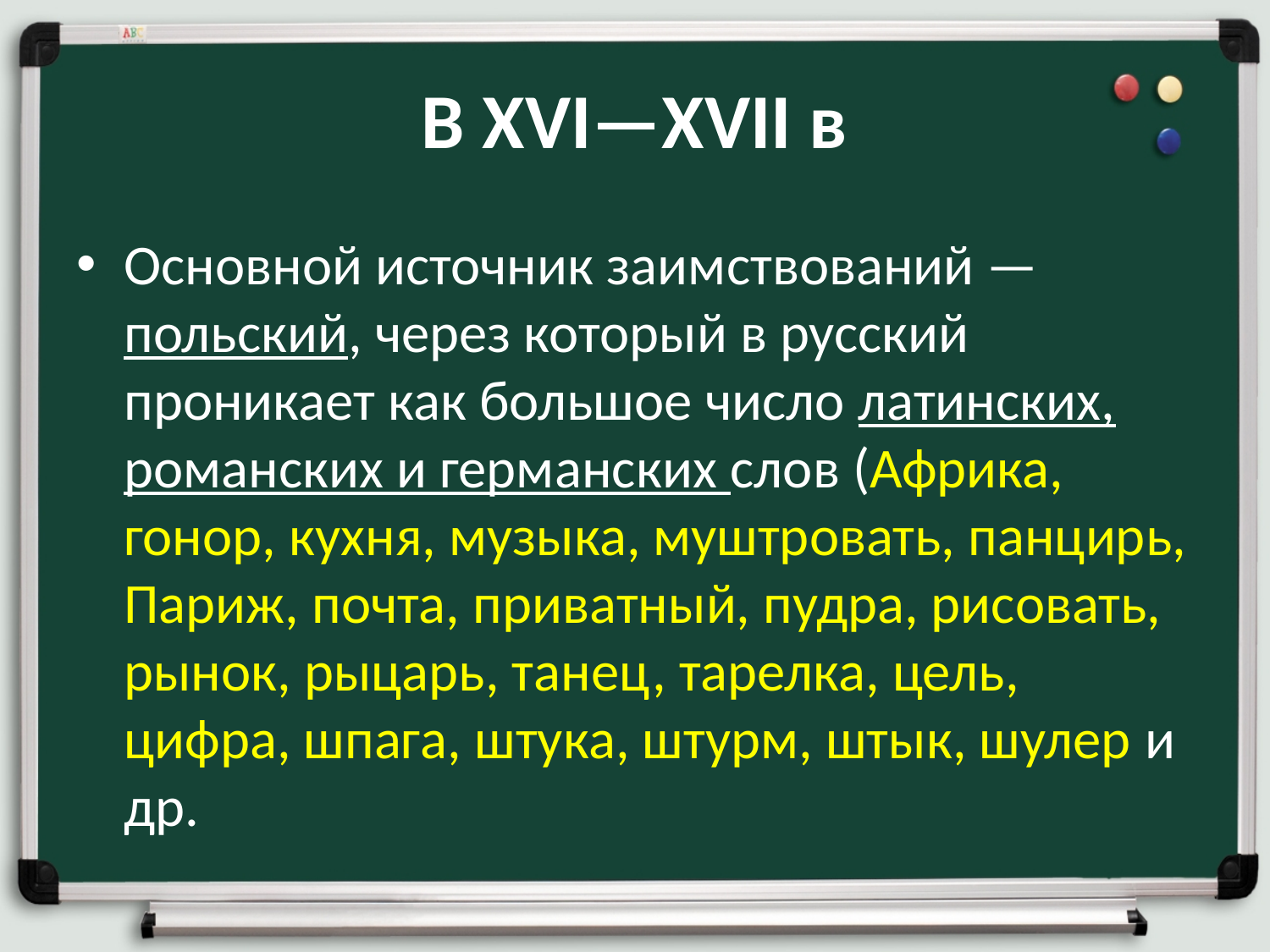

# В XVI—XVII в
Основной источник заимствований — польский, через который в русский проникает как большое число латинских, романских и германских слов (Африка, гонор, кухня, музыка, муштровать, панцирь, Париж, почта, приватный, пудра, рисовать, рынок, рыцарь, танец, тарелка, цель, цифра, шпага, штука, штурм, штык, шулер и др.